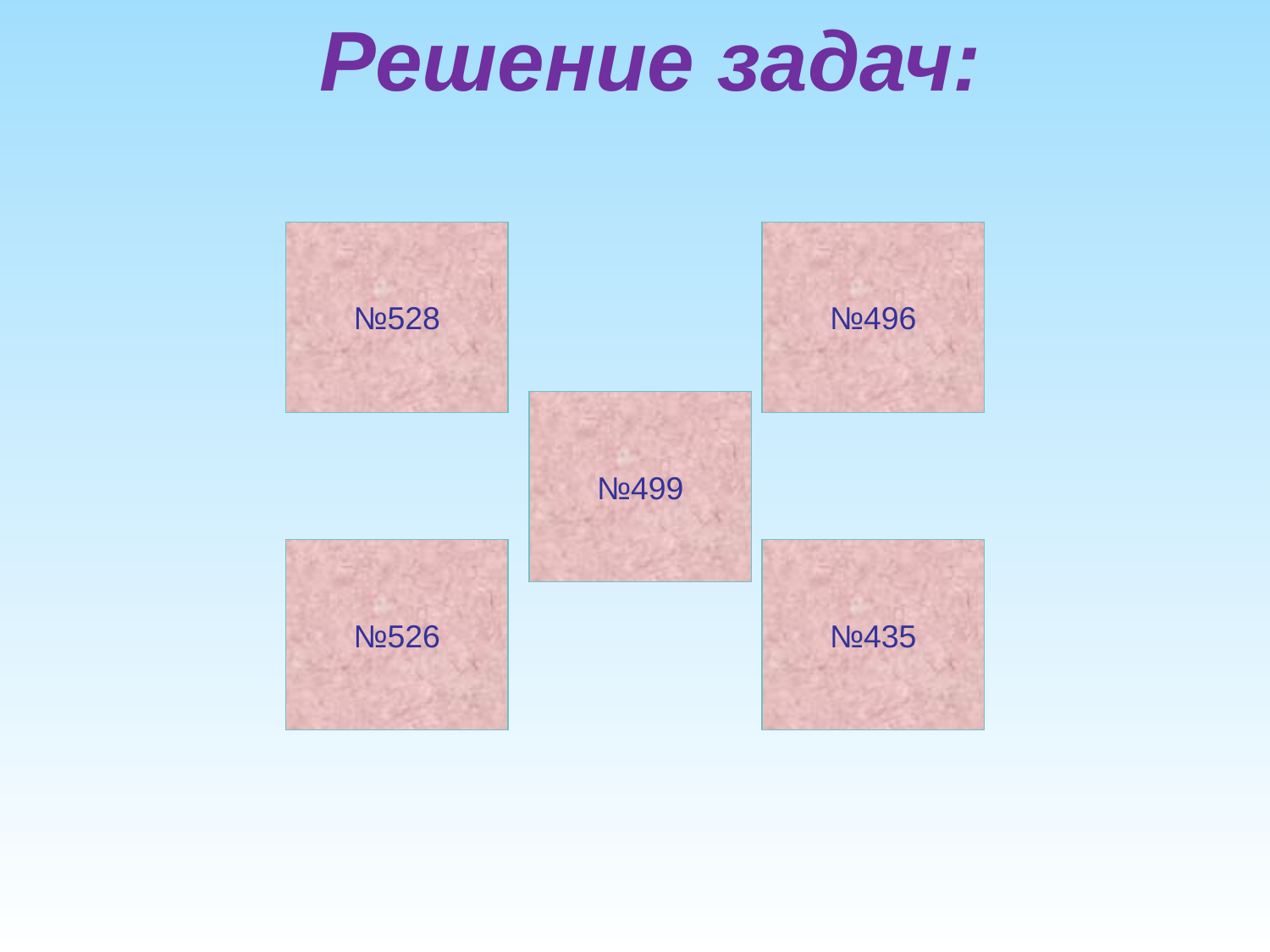

Решение задач:
№528
№496
№499
№526
№435